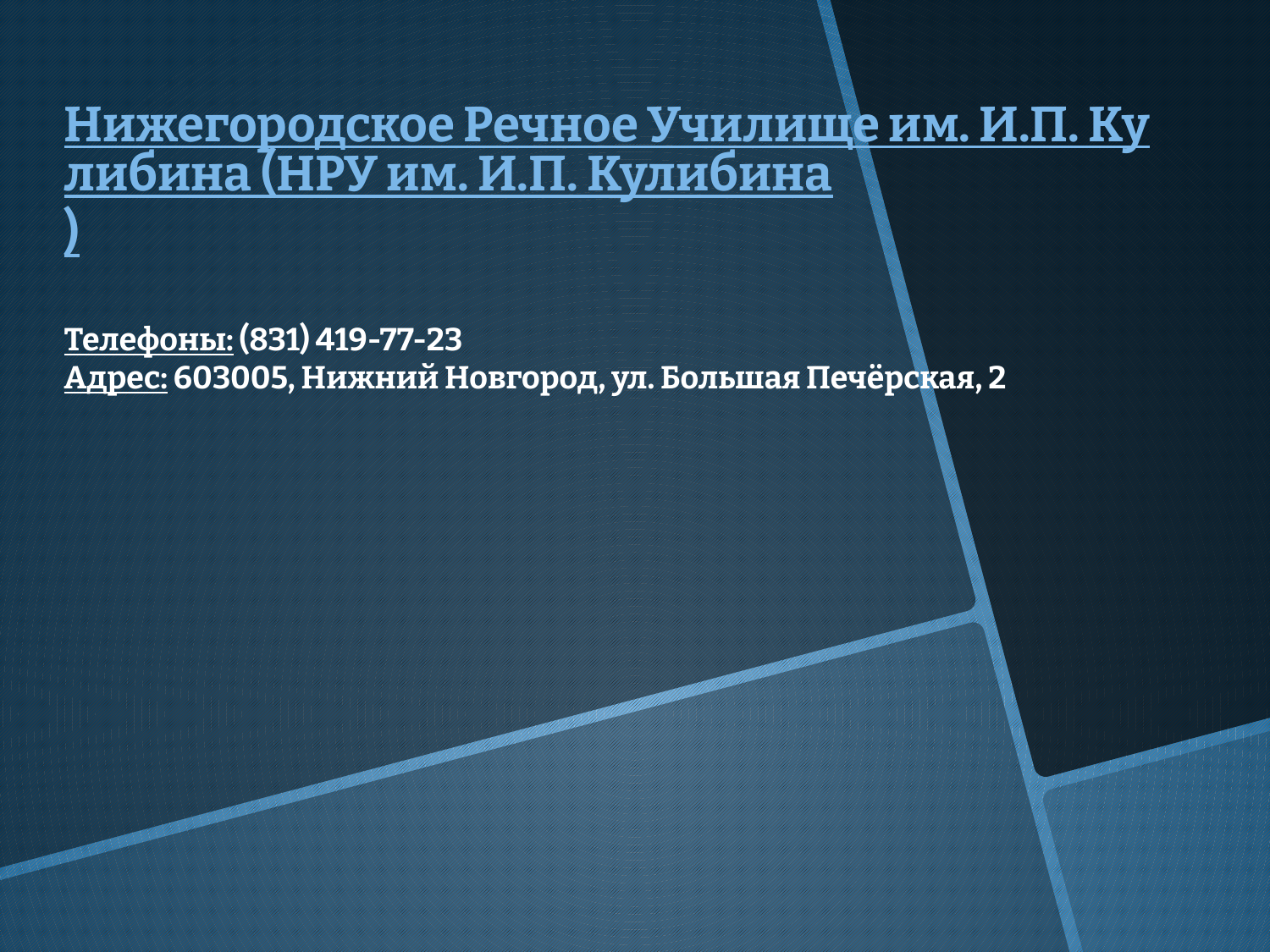

Нижегородское Речное Училище им. И.П. Кулибина (НРУ им. И.П. Кулибина)
Телефоны: (831) 419-77-23
Адрес: 603005, Нижний Новгород, ул. Большая Печёрская, 2